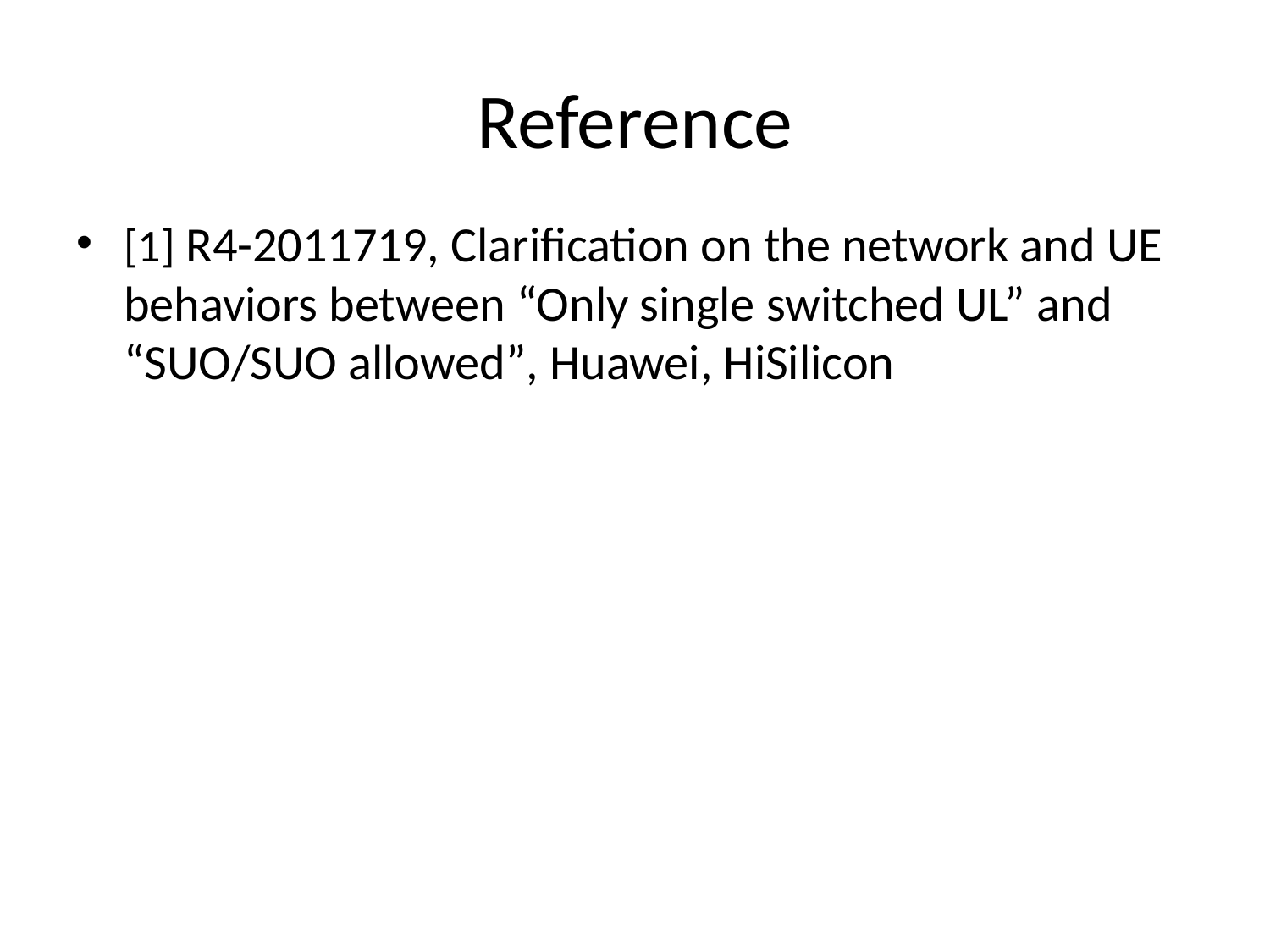

# Reference
[1] R4-2011719, Clarification on the network and UE behaviors between “Only single switched UL” and “SUO/SUO allowed”, Huawei, HiSilicon